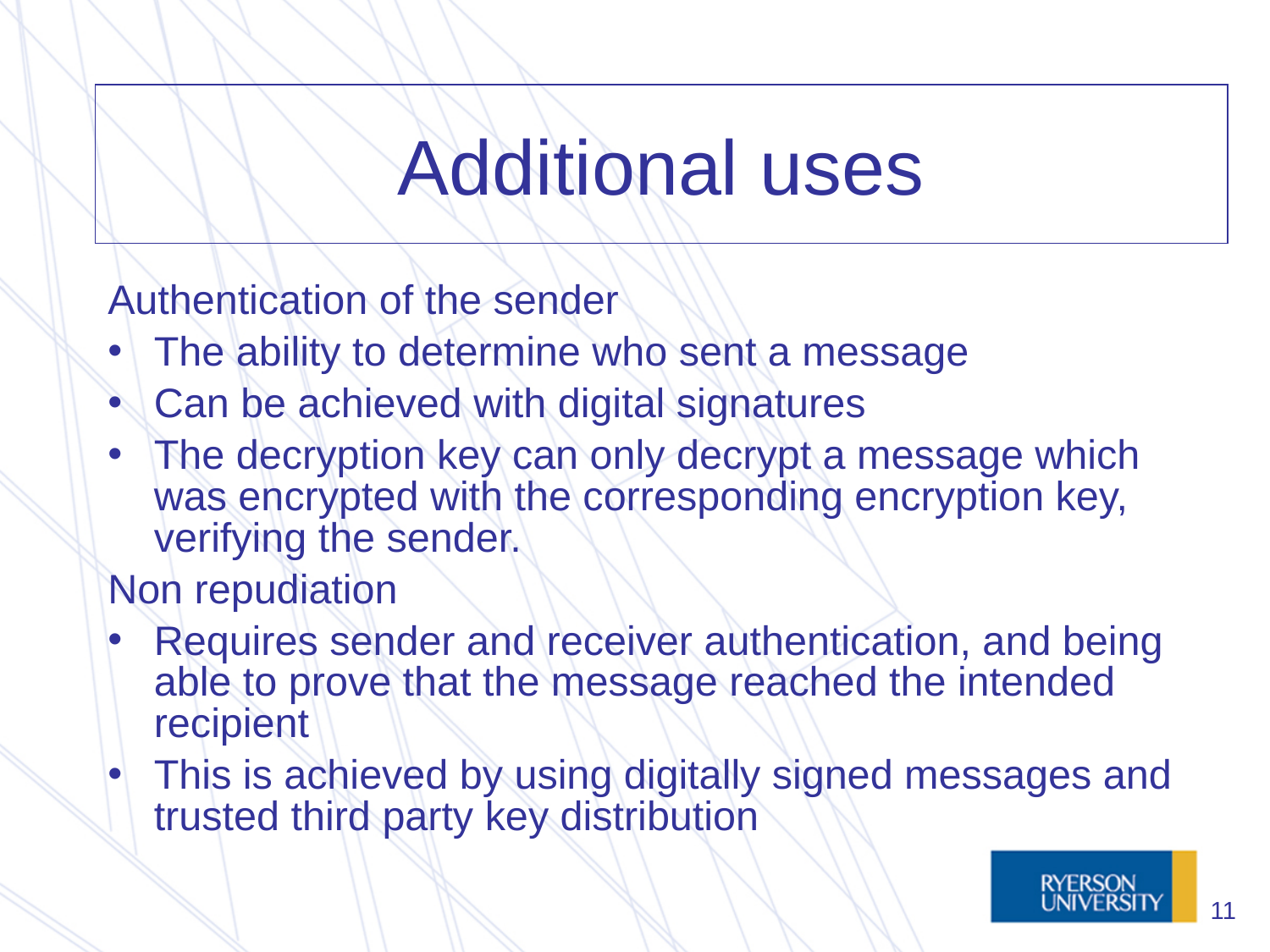

# Additional uses
Authentication of the sender
The ability to determine who sent a message
Can be achieved with digital signatures
The decryption key can only decrypt a message which was encrypted with the corresponding encryption key, verifying the sender.
Non repudiation
Requires sender and receiver authentication, and being able to prove that the message reached the intended recipient
This is achieved by using digitally signed messages and trusted third party key distribution

11